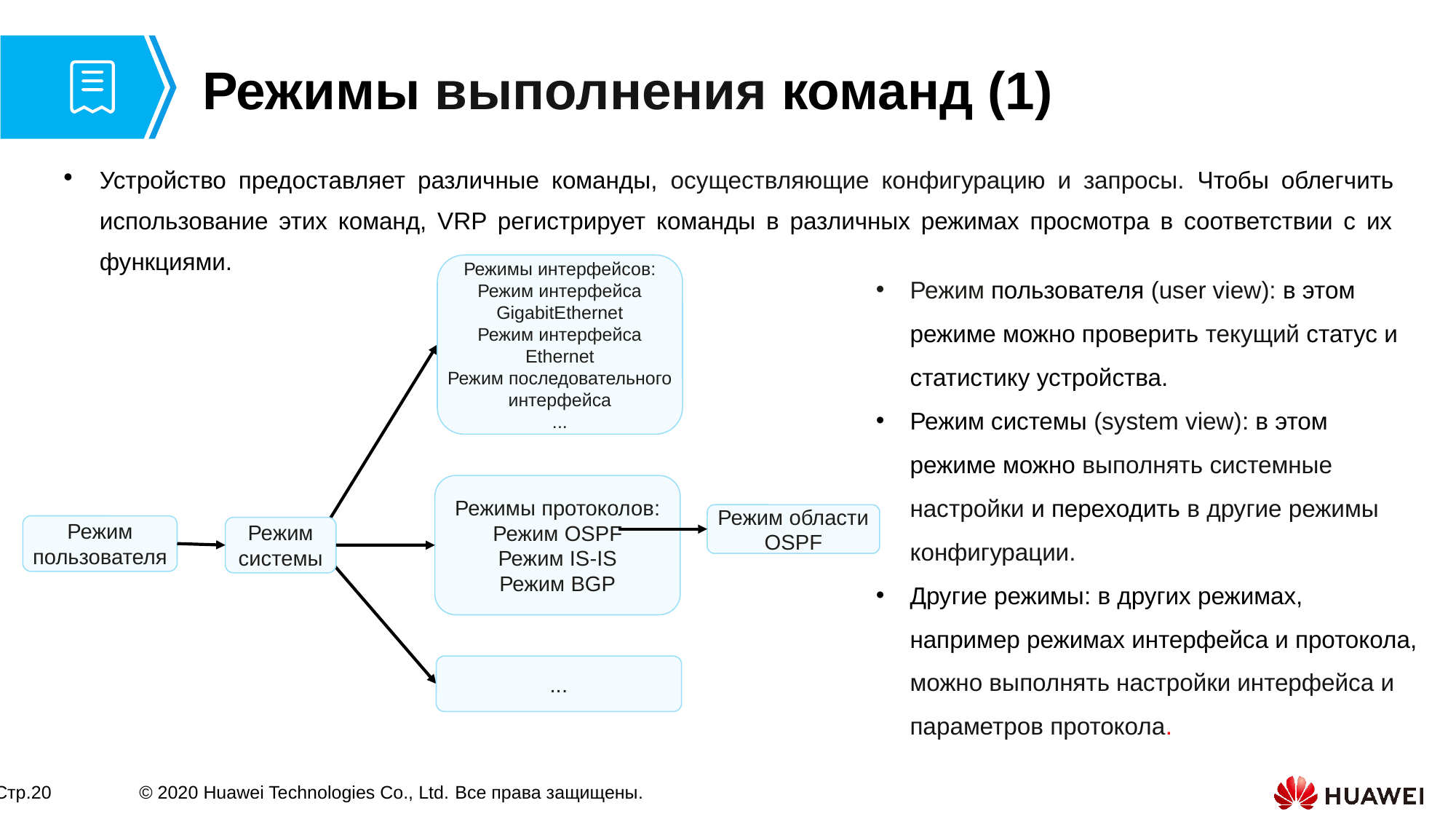

# Режимы выполнения команд (1)
Устройство предоставляет различные команды, осуществляющие конфигурацию и запросы. Чтобы облегчить использование этих команд, VRP регистрирует команды в различных режимах просмотра в соответствии с их функциями.
Режимы интерфейсов:
Режим интерфейса GigabitEthernet
Режим интерфейса Ethernet
Режим последовательного интерфейса
...
Режим пользователя (user view): в этом режиме можно проверить текущий статус и статистику устройства.
Режим системы (system view): в этом режиме можно выполнять системные настройки и переходить в другие режимы конфигурации.
Другие режимы: в других режимах, например режимах интерфейса и протокола, можно выполнять настройки интерфейса и параметров протокола.
Режимы протоколов:
Режим OSPF
Режим IS-IS
Режим BGP
Режим области OSPF
Режим пользователя
Режим системы
...